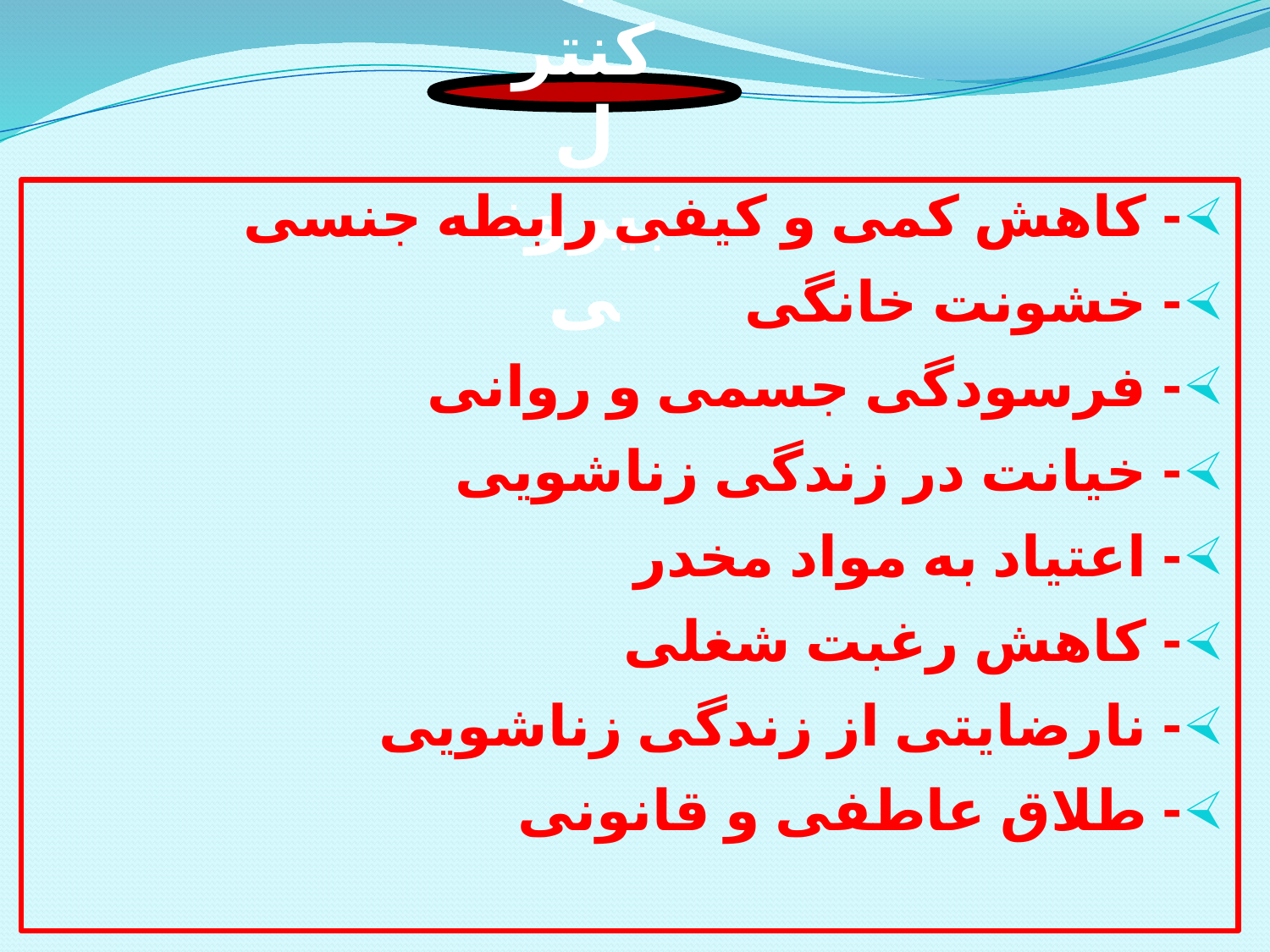

- کاهش کمی و کیفی رابطه جنسی
- خشونت خانگی
- فرسودگی جسمی و روانی
- خیانت در زندگی زناشویی
- اعتیاد به مواد مخدر
- کاهش رغبت شغلی
- نارضایتی از زندگی زناشویی
- طلاق عاطفی و قانونی